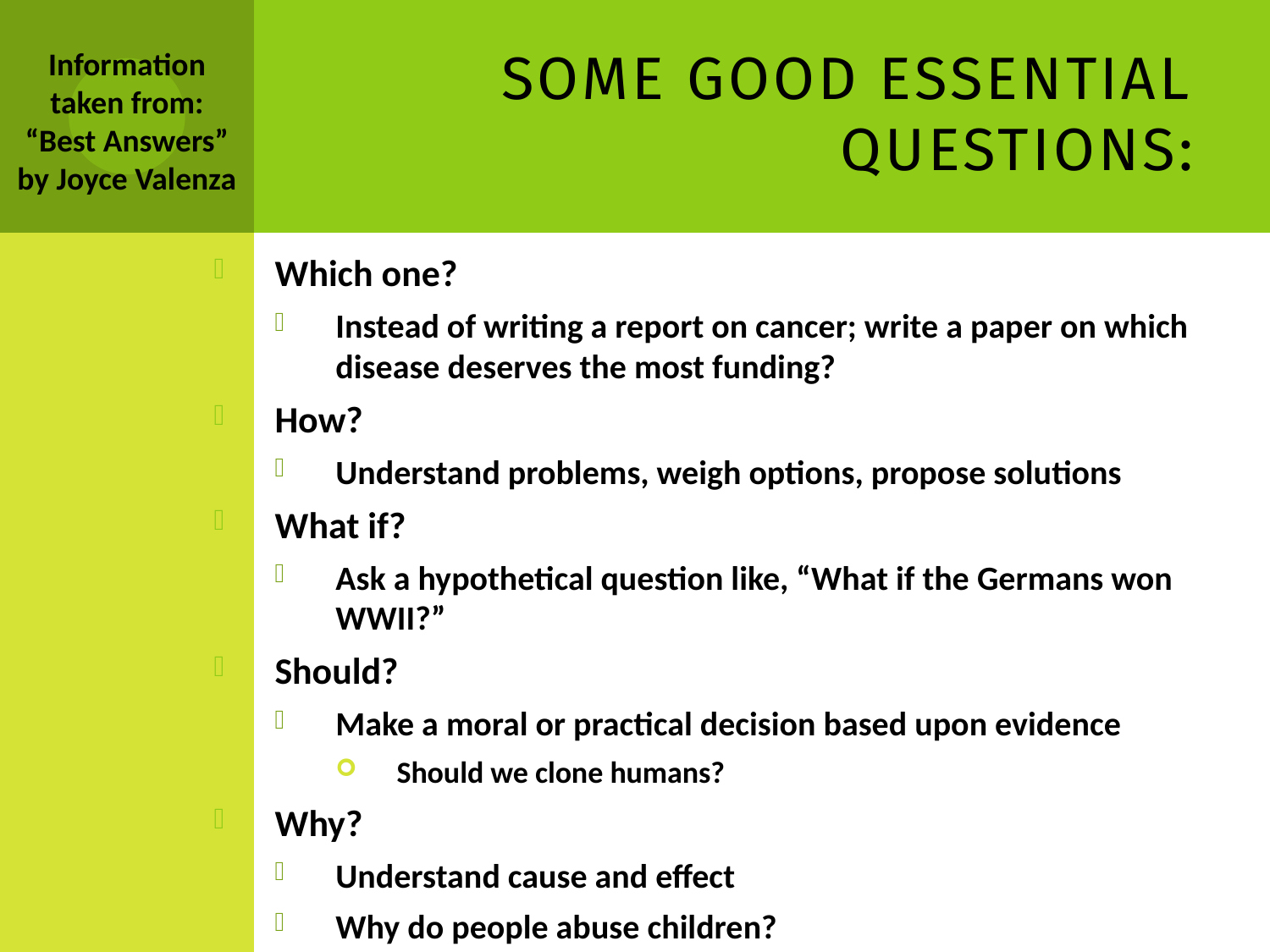

Information taken from: “Best Answers” by Joyce Valenza
# Some good Essential Questions:
Which one?
Instead of writing a report on cancer; write a paper on which disease deserves the most funding?
How?
Understand problems, weigh options, propose solutions
What if?
Ask a hypothetical question like, “What if the Germans won WWII?”
Should?
Make a moral or practical decision based upon evidence
Should we clone humans?
Why?
Understand cause and effect
Why do people abuse children?